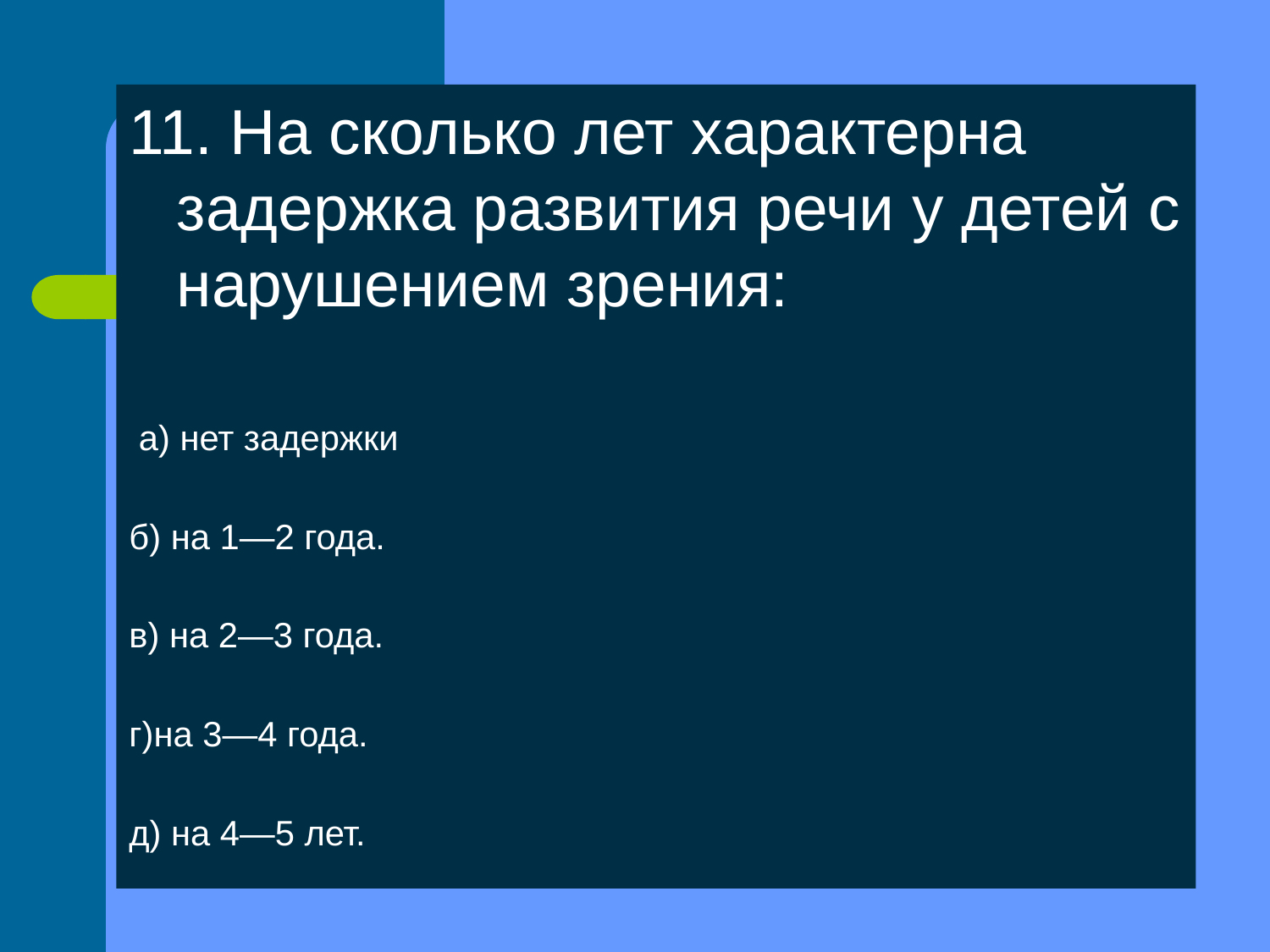

11. На сколько лет характерна задержка развития речи у детей с нарушением зрения:

 а) нет задержки

б) на 1—2 года.

в) на 2—3 года.

г)на 3—4 года.

д) на 4—5 лет.